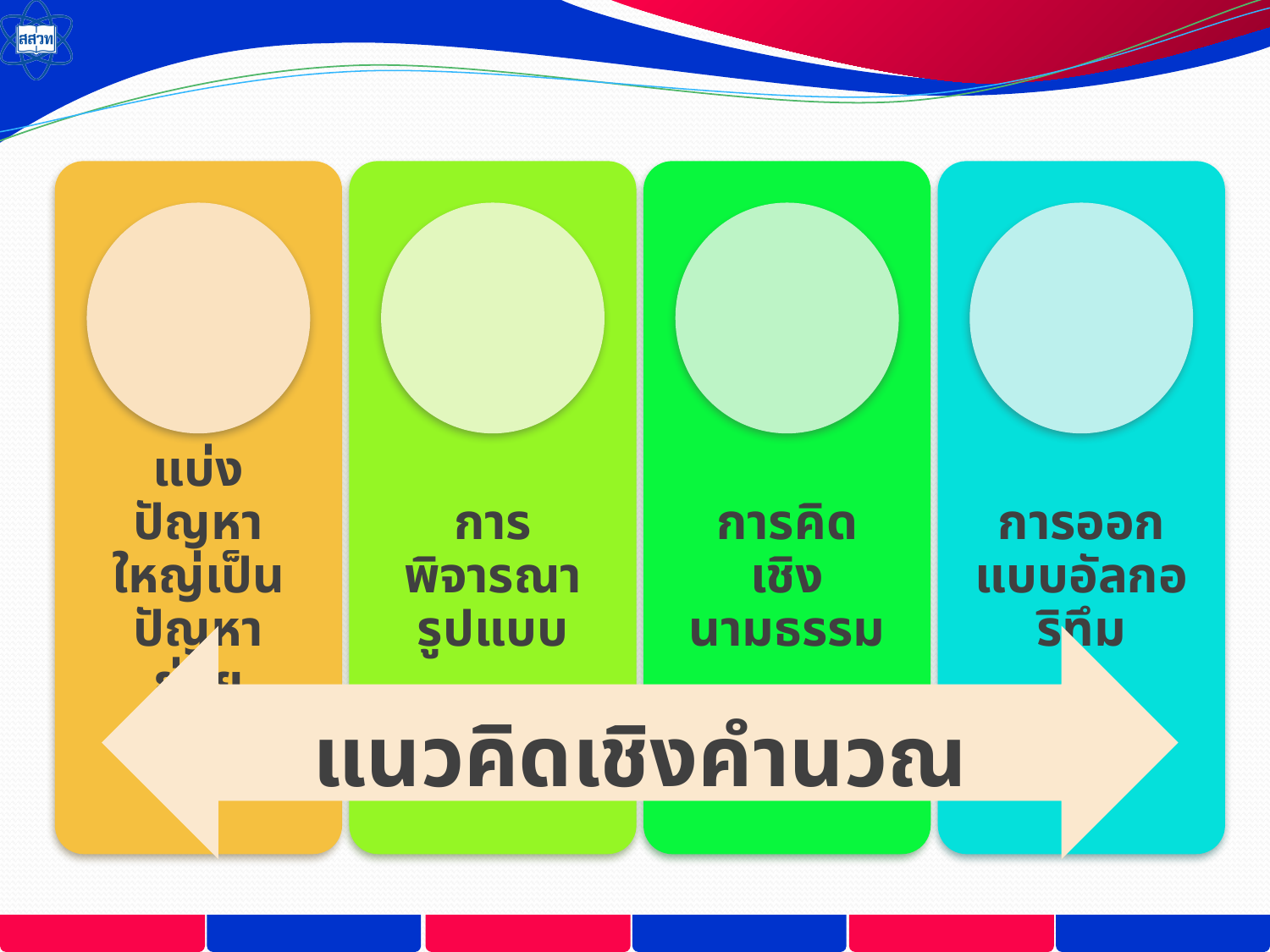

แบ่งปัญหาใหญ่เป็นปัญหาย่อย
การพิจารณารูปแบบ
การคิด
เชิงนามธรรม
การออกแบบอัลกอริทึม
แนวคิดเชิงคำนวณ